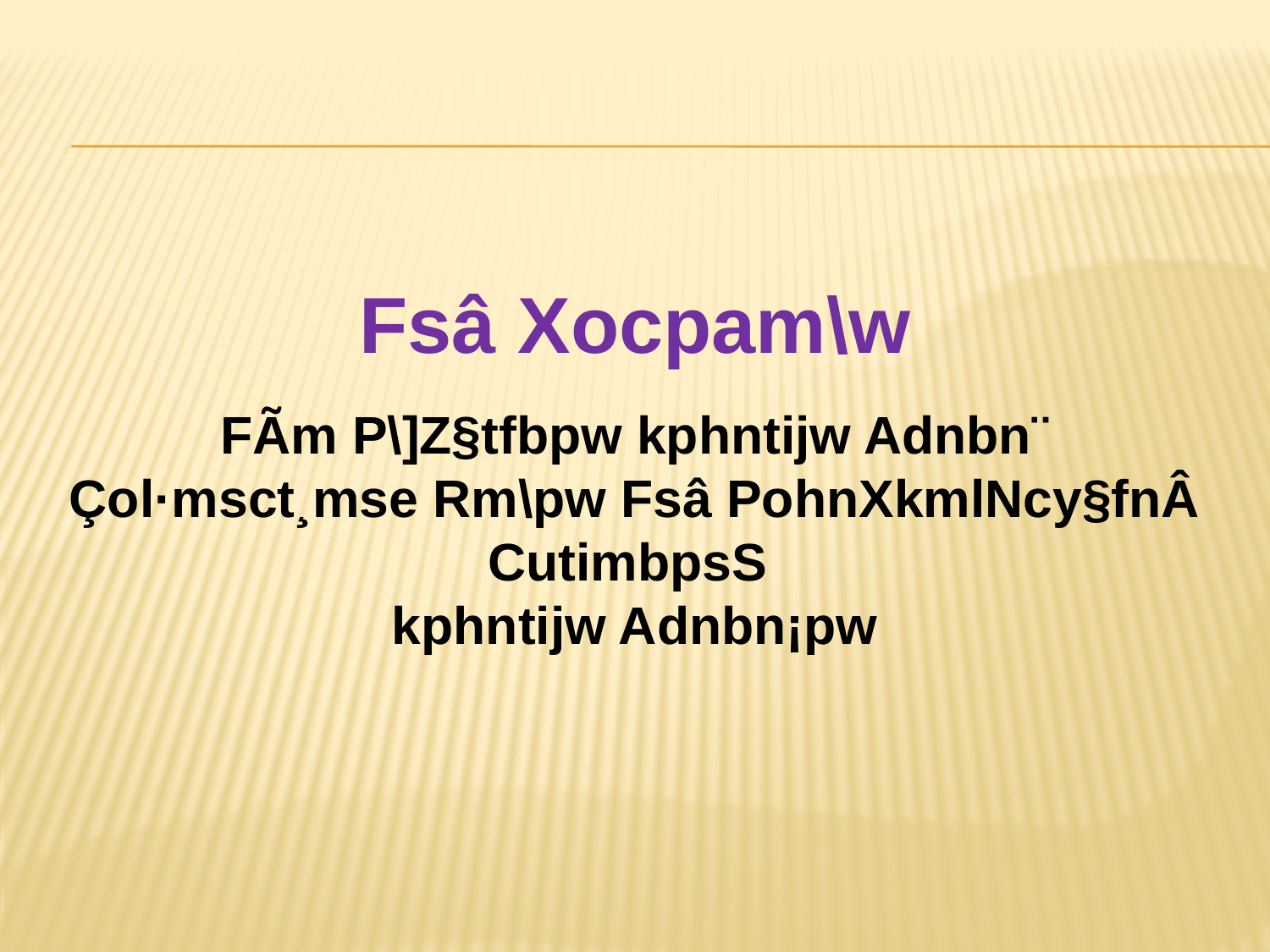

Fsâ Xocpam\w

FÃm P\]Z§tfbpw kphntijw Adnbn¨ Çol·msct¸mse Rm\pw Fsâ PohnXkmlNcy§fnÂ CutimbpsS
kphntijw Adnbn¡pw